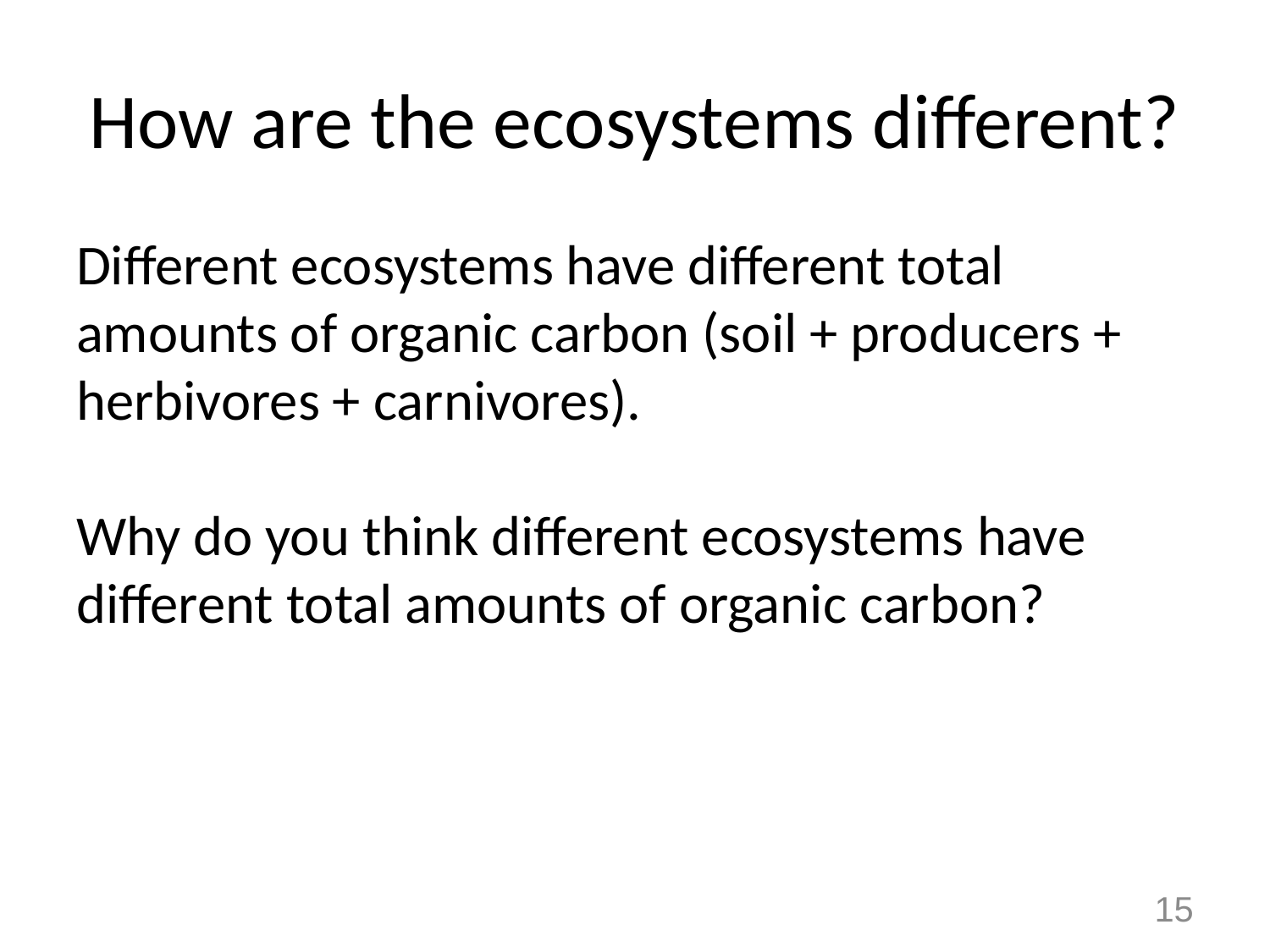

# How are the ecosystems different?
Different ecosystems have different total amounts of organic carbon (soil + producers + herbivores + carnivores).
Why do you think different ecosystems have different total amounts of organic carbon?
15